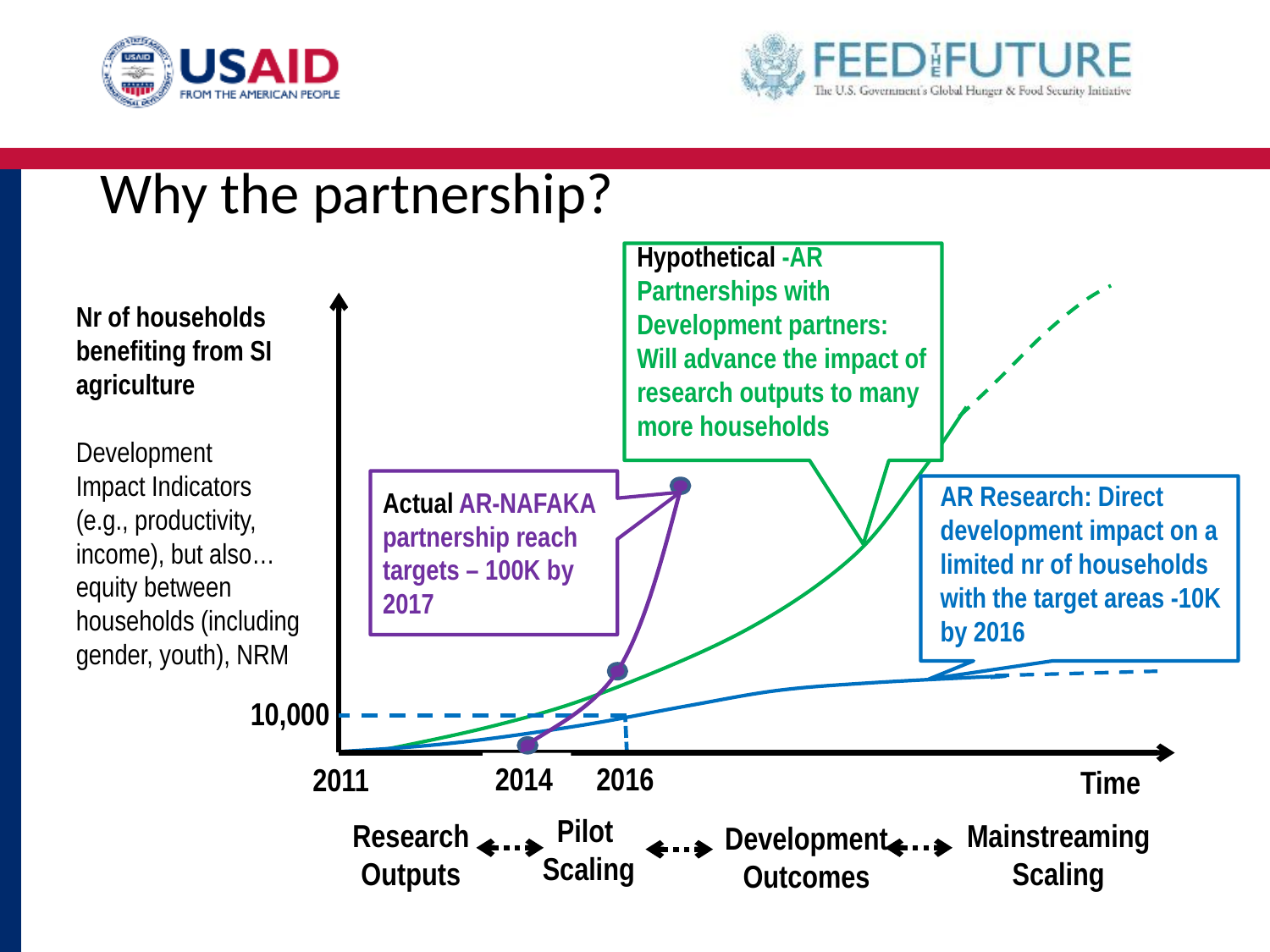

# Why the partnership?
Hypothetical -AR Partnerships with Development partners: Will advance the impact of research outputs to many more households

Nr of households  benefiting from SI agriculture

Development
Impact Indicators
(e.g., productivity, income), but also…
equity between households (including gender, youth), NRM

AR Research: Direct development impact on a limited nr of households with the target areas -10K by 2016

Actual AR-NAFAKA partnership reach targets – 100K by 2017

10,000

2014
2016
2011
Time
Pilot
Scaling
Research
Outputs
Mainstreaming
Scaling
Development Outcomes